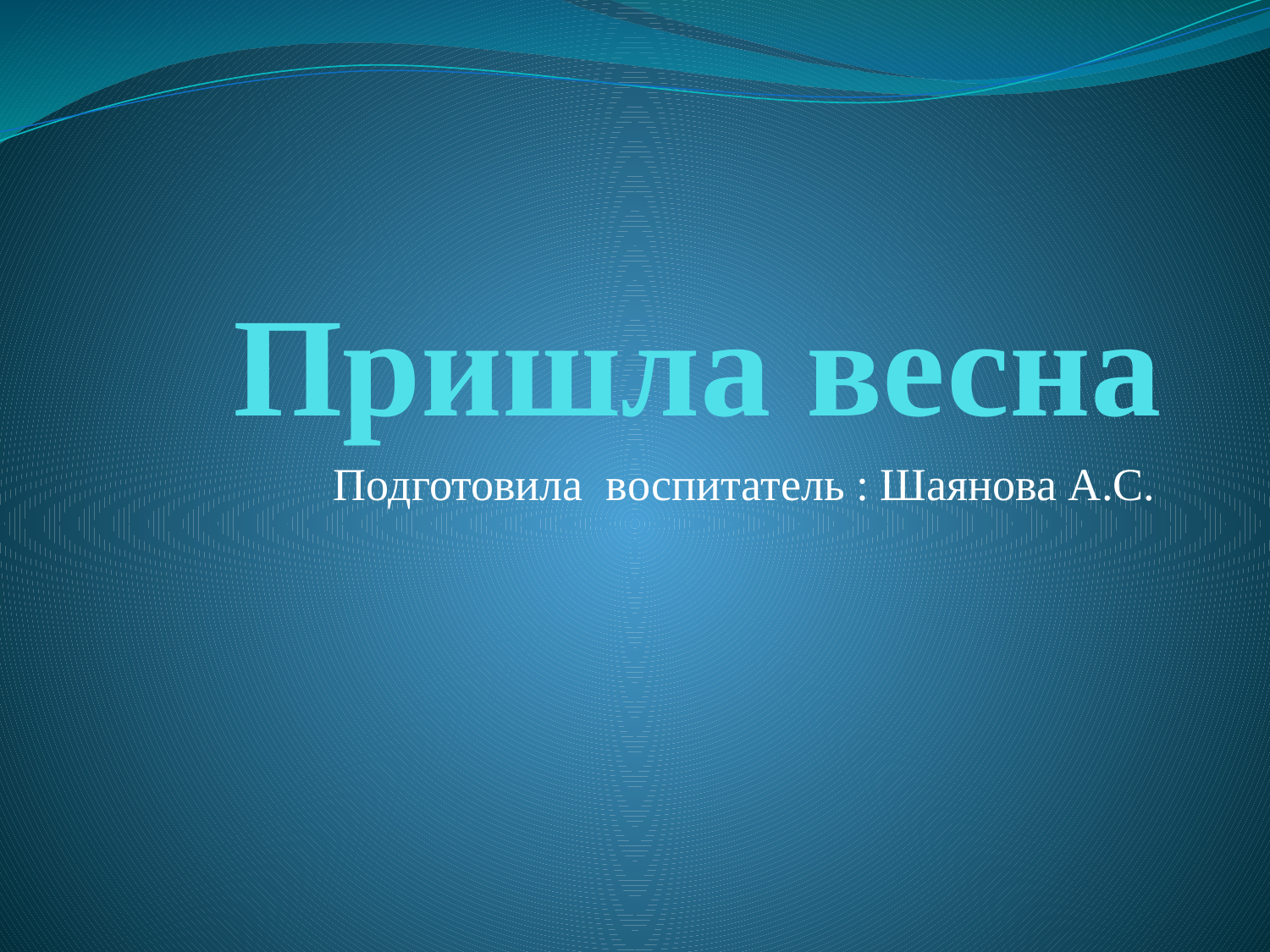

# Пришла весна
Подготовила  воспитатель : Шаянова А.С.